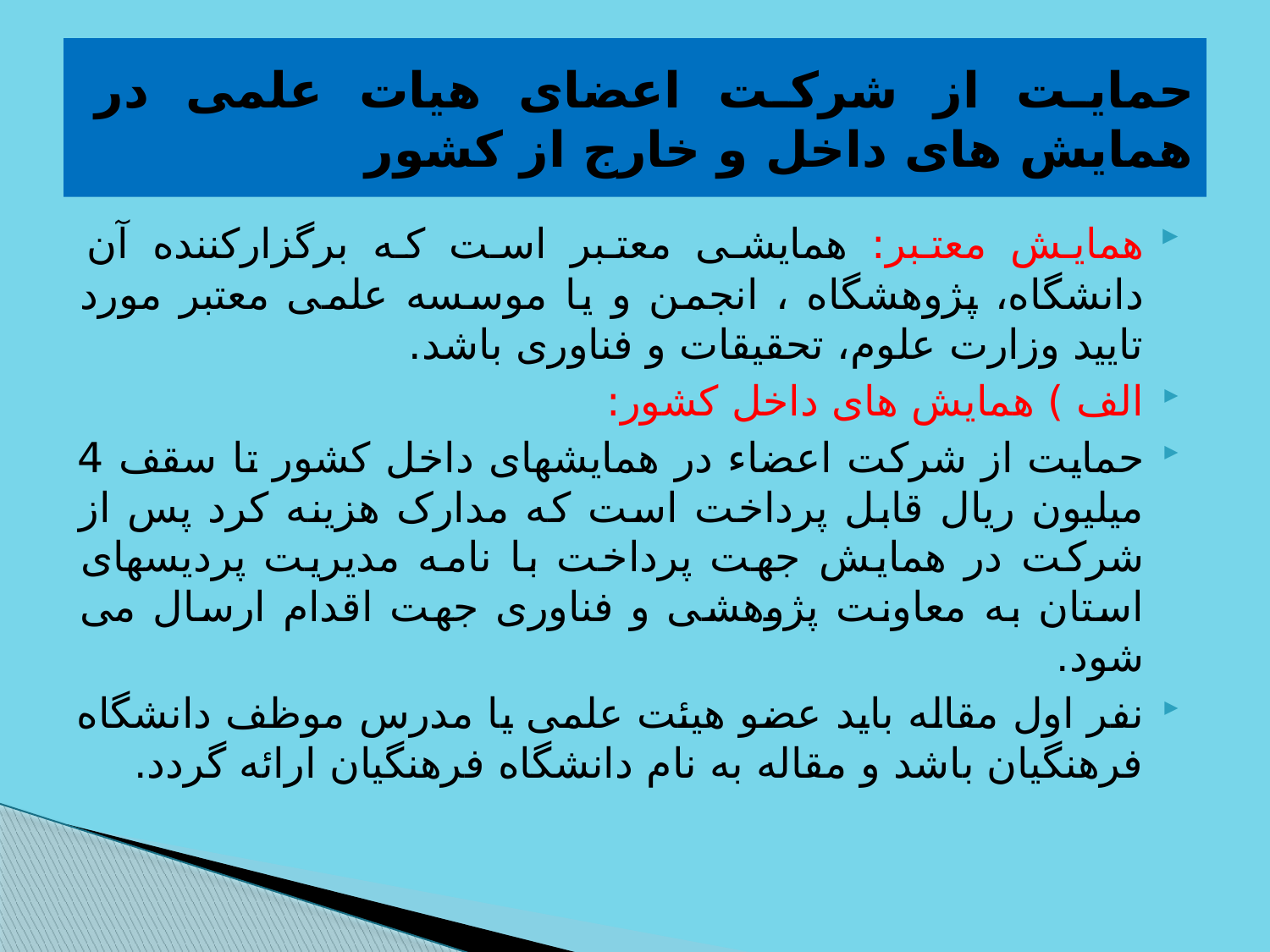

# حمایت از شرکت اعضای هیات علمی در همایش های داخل و خارج از کشور
‏همایش معتبر: همایشی معتبر است که برگزارکننده آن دانشگاه، پژوهشگاه ، انجمن و یا موسسه علمی معتبر مورد تایید وزارت علوم، تحقیقات و فناوری باشد.
الف ) همایش های داخل کشور:
‏حمایت از شرکت اعضاء در همایشهای داخل کشور تا سقف 4 ‏میلیون ریال قابل پرداخت است که مدارک هزینه کرد پس از ‏شرکت در همایش جهت پرداخت با نامه مدیریت پردیسهای استان به معاونت پژوهشی و ‏فناوری جهت اقدام ارسال می شود.
نفر اول مقاله باید عضو هیئت علمی یا مدرس موظف دانشگاه فرهنگیان باشد و مقاله به نام دانشگاه فرهنگیان ارائه گردد.